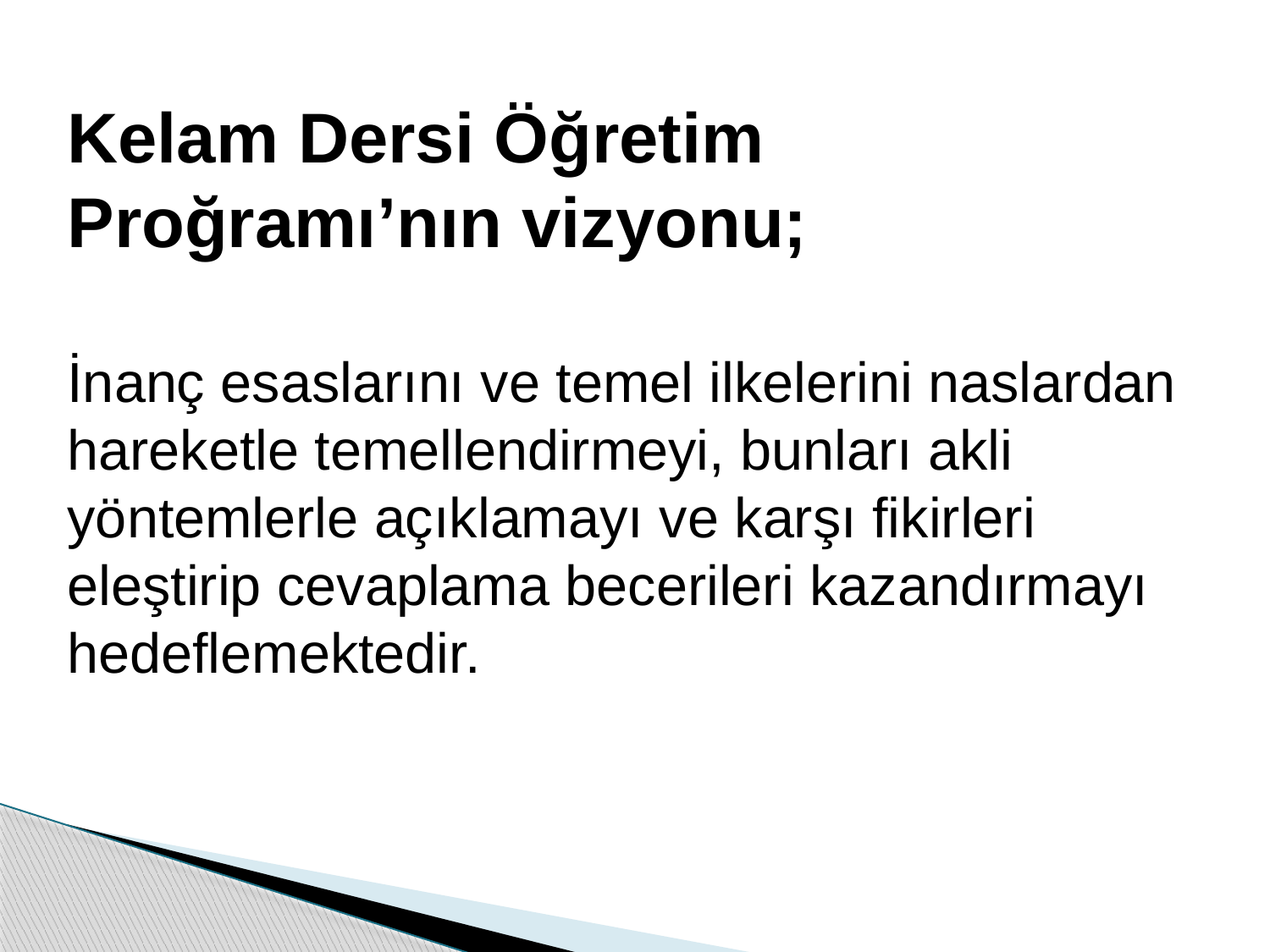

Kelam Dersi Öğretim Proğramı’nın vizyonu;

İnanç esaslarını ve temel ilkelerini naslardan hareketle temellendirmeyi, bunları akli yöntemlerle açıklamayı ve karşı fikirleri eleştirip cevaplama becerileri kazandırmayı hedeflemektedir.